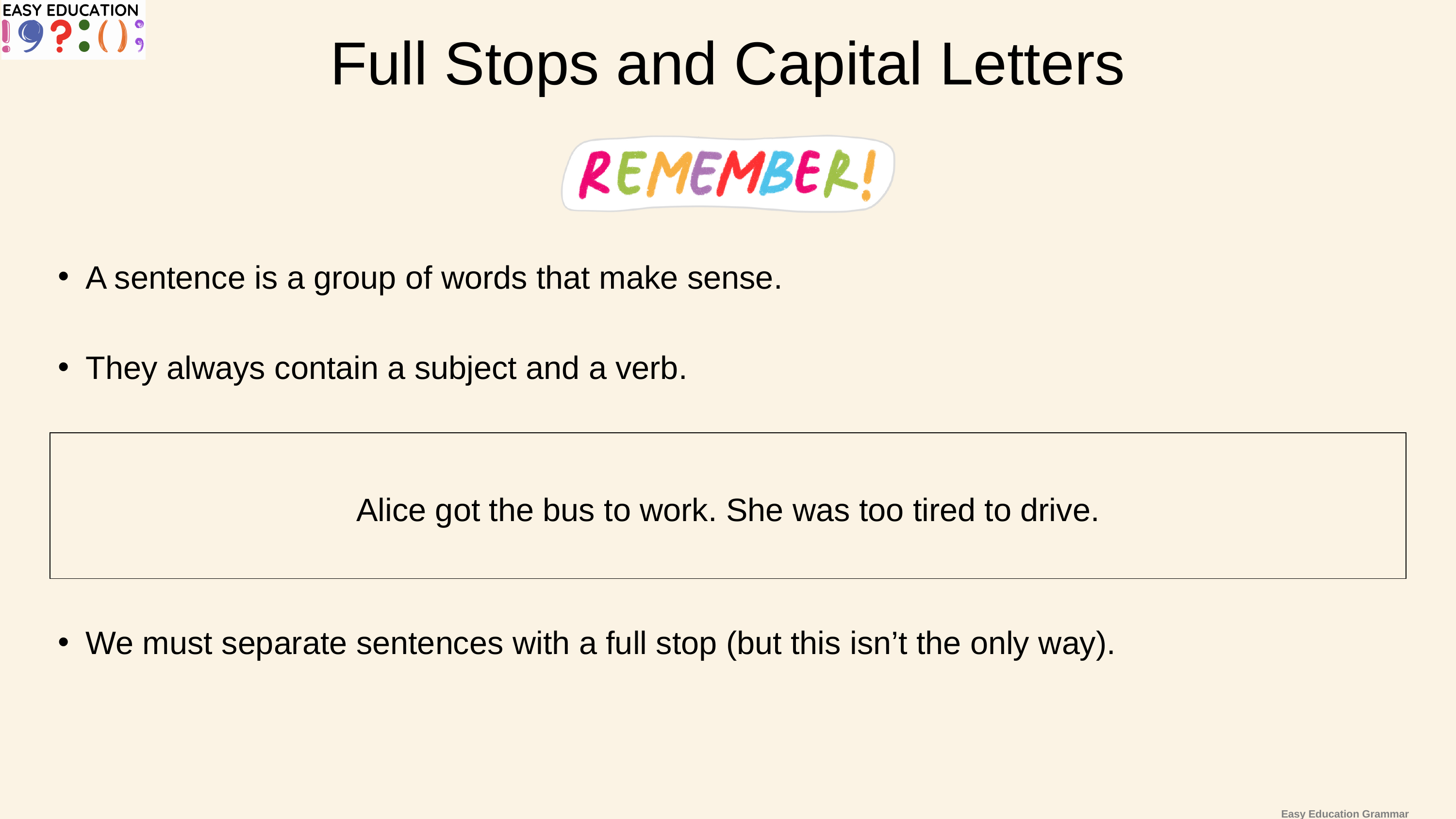

Full Stops and Capital Letters

A sentence is a group of words that make sense.

They always contain a subject and a verb.

Alice got the bus to work. She was too tired to drive.
We must separate sentences with a full stop (but this isn’t the only way).